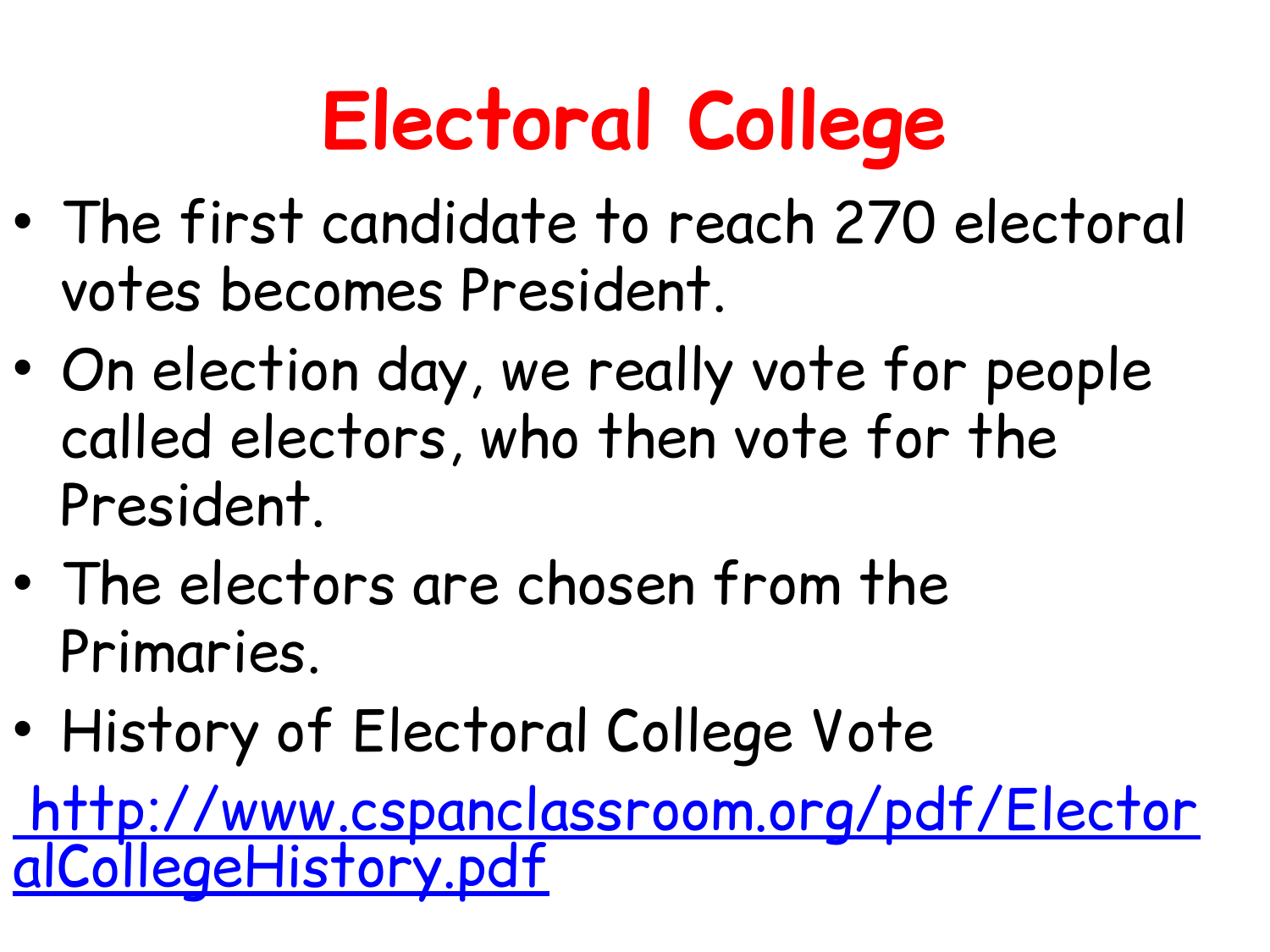

# Electoral College
The first candidate to reach 270 electoral votes becomes President.
On election day, we really vote for people called electors, who then vote for the President.
The electors are chosen from the Primaries.
History of Electoral College Vote
 http://www.cspanclassroom.org/pdf/ElectoralCollegeHistory.pdf